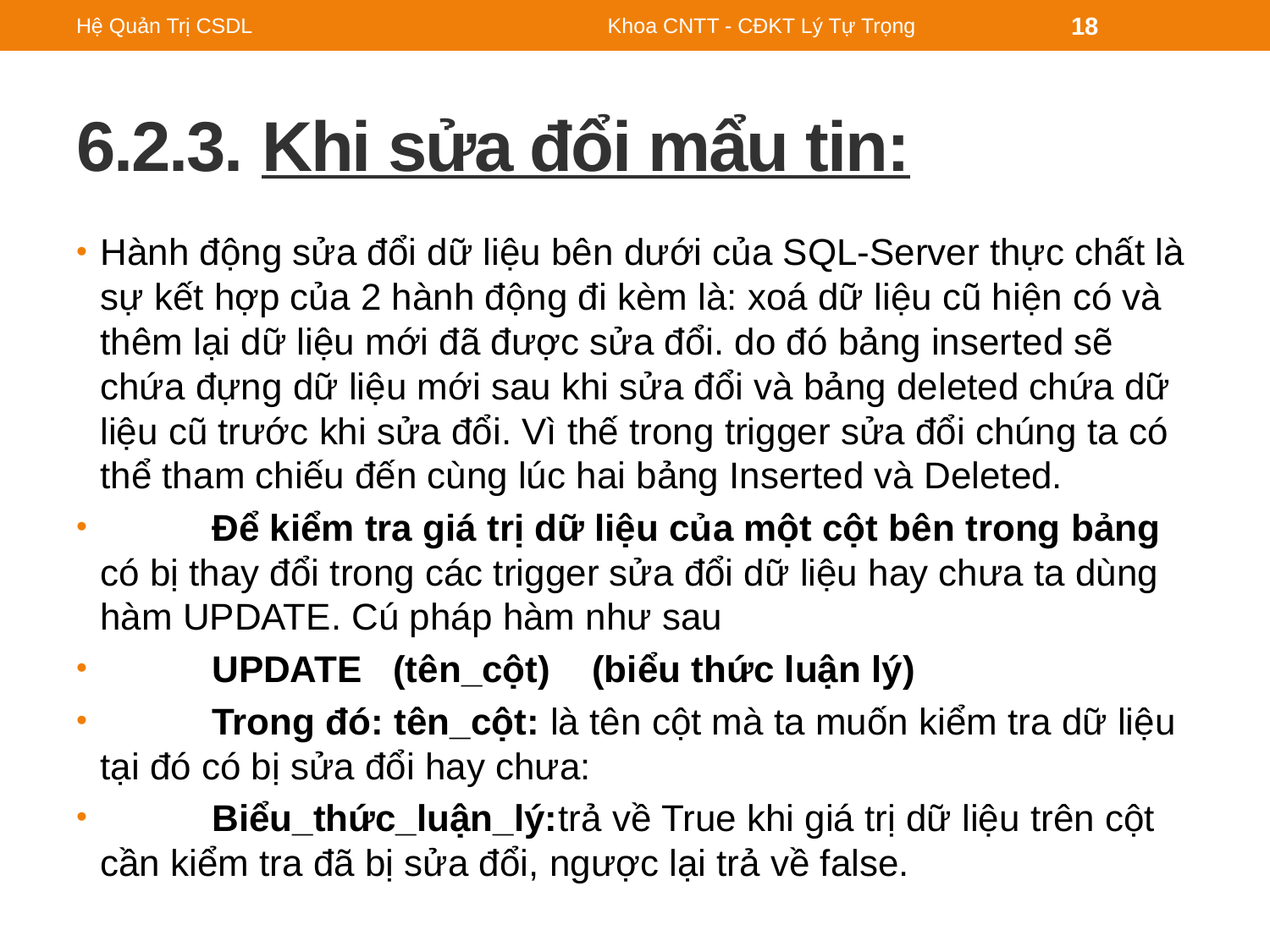

Hệ Quản Trị CSDL
Khoa CNTT - CĐKT Lý Tự Trọng
18
# 6.2.3. Khi sửa đổi mẩu tin:
Hành động sửa đổi dữ liệu bên dưới của SQL-Server thực chất là sự kết hợp của 2 hành động đi kèm là: xoá dữ liệu cũ hiện có và thêm lại dữ liệu mới đã được sửa đổi. do đó bảng inserted sẽ chứa đựng dữ liệu mới sau khi sửa đổi và bảng deleted chứa dữ liệu cũ trước khi sửa đổi. Vì thế trong trigger sửa đổi chúng ta có thể tham chiếu đến cùng lúc hai bảng Inserted và Deleted.
	Để kiểm tra giá trị dữ liệu của một cột bên trong bảng có bị thay đổi trong các trigger sửa đổi dữ liệu hay chưa ta dùng hàm UPDATE. Cú pháp hàm như sau
		UPDATE   (tên_cột)    (biểu thức luận lý)
	Trong đó: tên_cột: là tên cột mà ta muốn kiểm tra dữ liệu tại đó có bị sửa đổi hay chưa:
		Biểu_thức_luận_lý:trả về True khi giá trị dữ liệu trên cột cần kiểm tra đã bị sửa đổi, ngược lại trả về false.